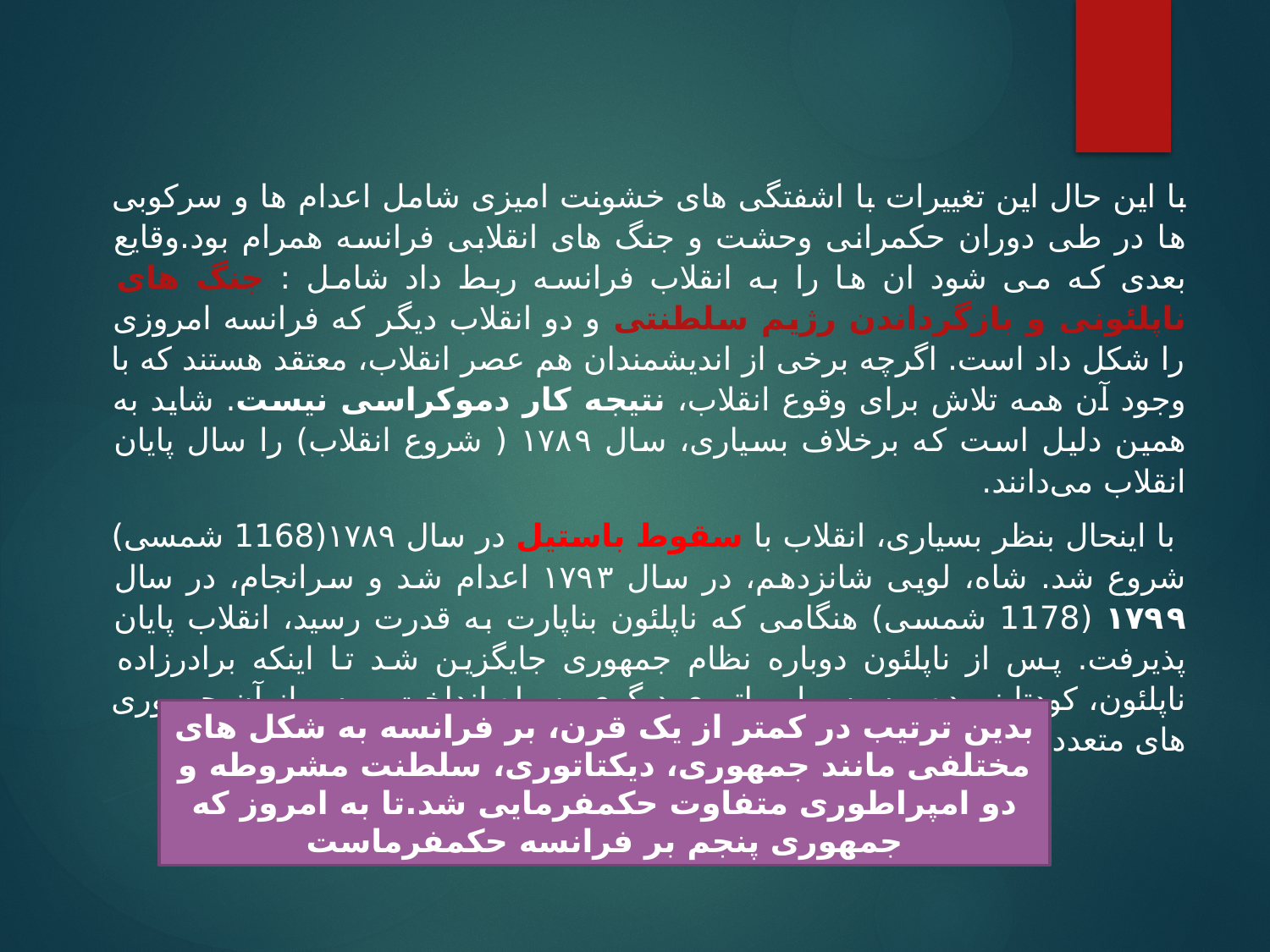

با این حال این تغییرات با اشفتگی های خشونت امیزی شامل اعدام ها و سرکوبی ها در طی دوران حکمرانی وحشت و جنگ های انقلابی فرانسه همرام بود.وقایع بعدی که می شود ان ها را به انقلاب فرانسه ربط داد شامل : جنگ های ناپلئونی و بازگرداندن رژیم سلطنتی و دو انقلاب دیگر که فرانسه امروزی را شکل داد است. اگرچه برخی از اندیشمندان هم عصر انقلاب، معتقد هستند که با وجود آن همه تلاش برای وقوع انقلاب، نتیجه کار دموکراسی نیست. شاید به همین دلیل است که برخلاف بسیاری، سال ۱۷۸۹ ( شروع انقلاب) را سال پایان انقلاب می‌دانند.
 با اینحال بنظر بسیاری، انقلاب با سقوط باستیل در سال ۱۷۸۹(1168 شمسی) شروع شد. شاه، لویی شانزدهم، در سال ۱۷۹۳ اعدام شد و سرانجام، در سال ۱۷۹۹ (1178 شمسی) هنگامی که ناپلئون بناپارت به قدرت رسید، انقلاب پایان پذیرفت. پس از ناپلئون دوباره نظام جمهوری جایگزین شد تا اینکه برادرزاده ناپلئون، کودتا نموده و سپس امپراتوری دیگری به راه انداخت و پس از آن جمهوری های متعدد شکل گرفت.
بدین ترتیب در کمتر از یک قرن، بر فرانسه به شکل های مختلفی مانند جمهوری، دیکتاتوری، سلطنت مشروطه و دو امپراطوری متفاوت حکمفرمایی شد.تا به امروز که جمهوری پنجم بر فرانسه حکمفرماست